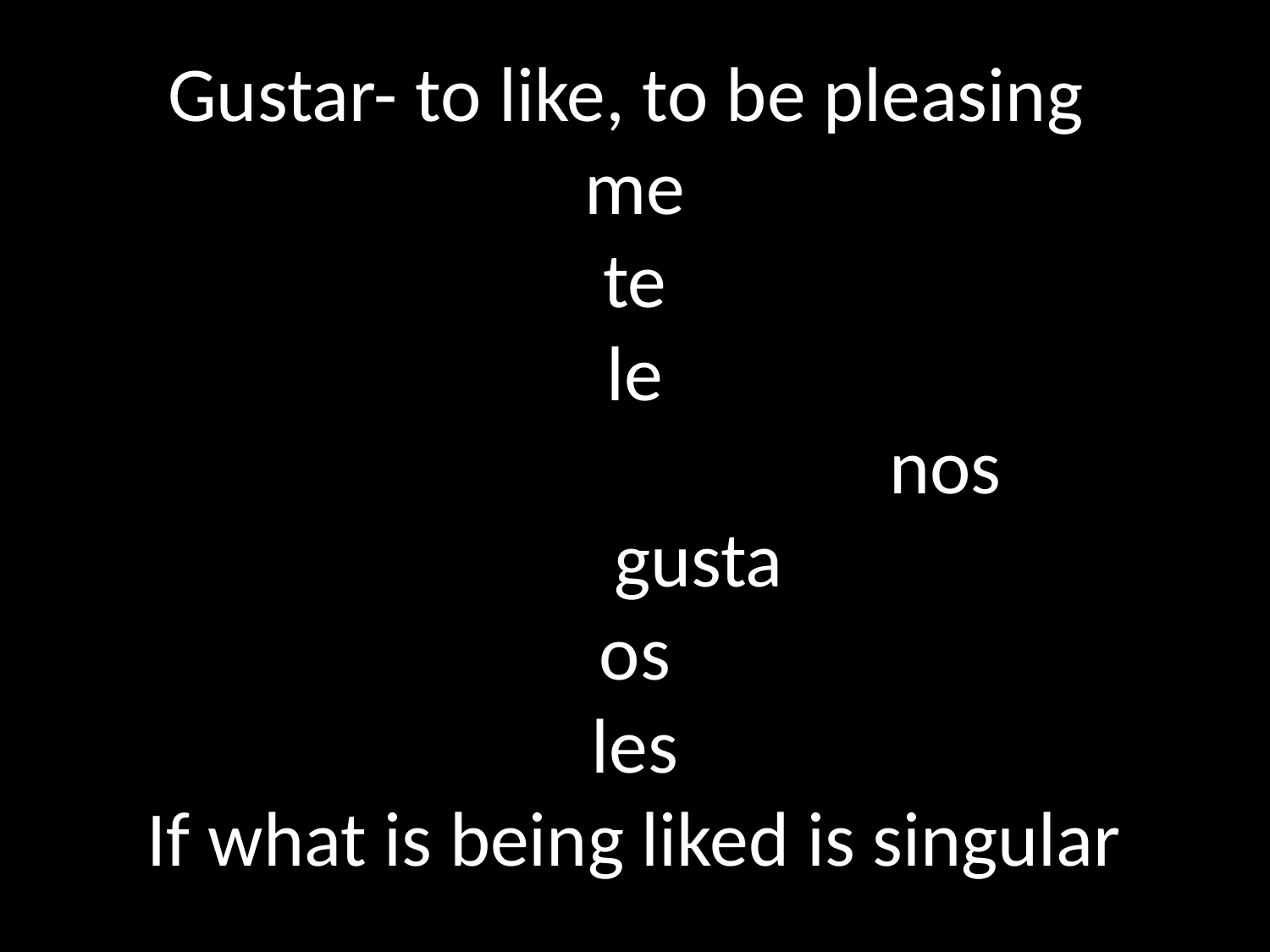

# Gustar- to like, to be pleasing me te le nos			gusta os les If what is being liked is singular